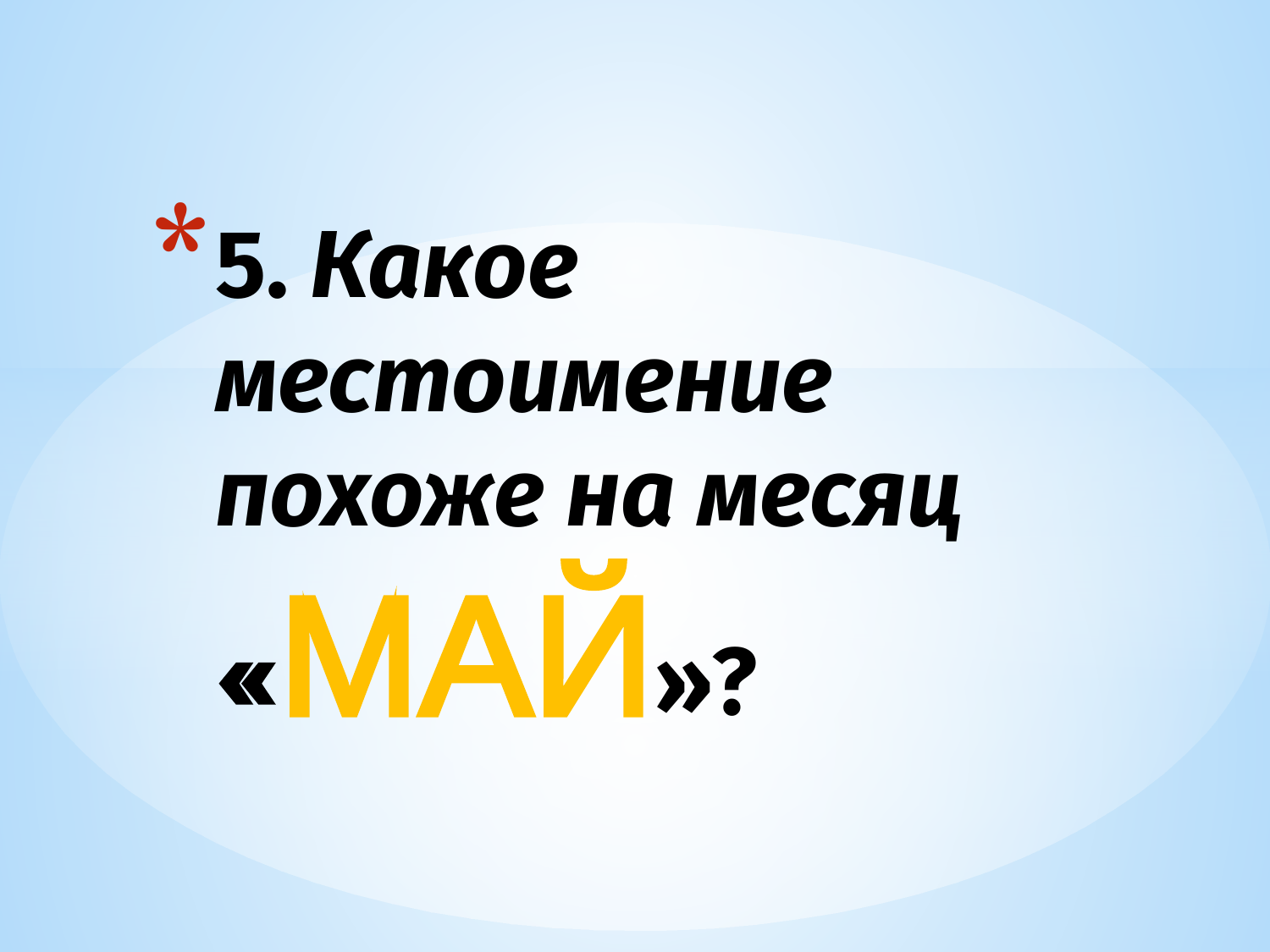

# 5. Какое местоимение похоже на месяц «МАЙ»?